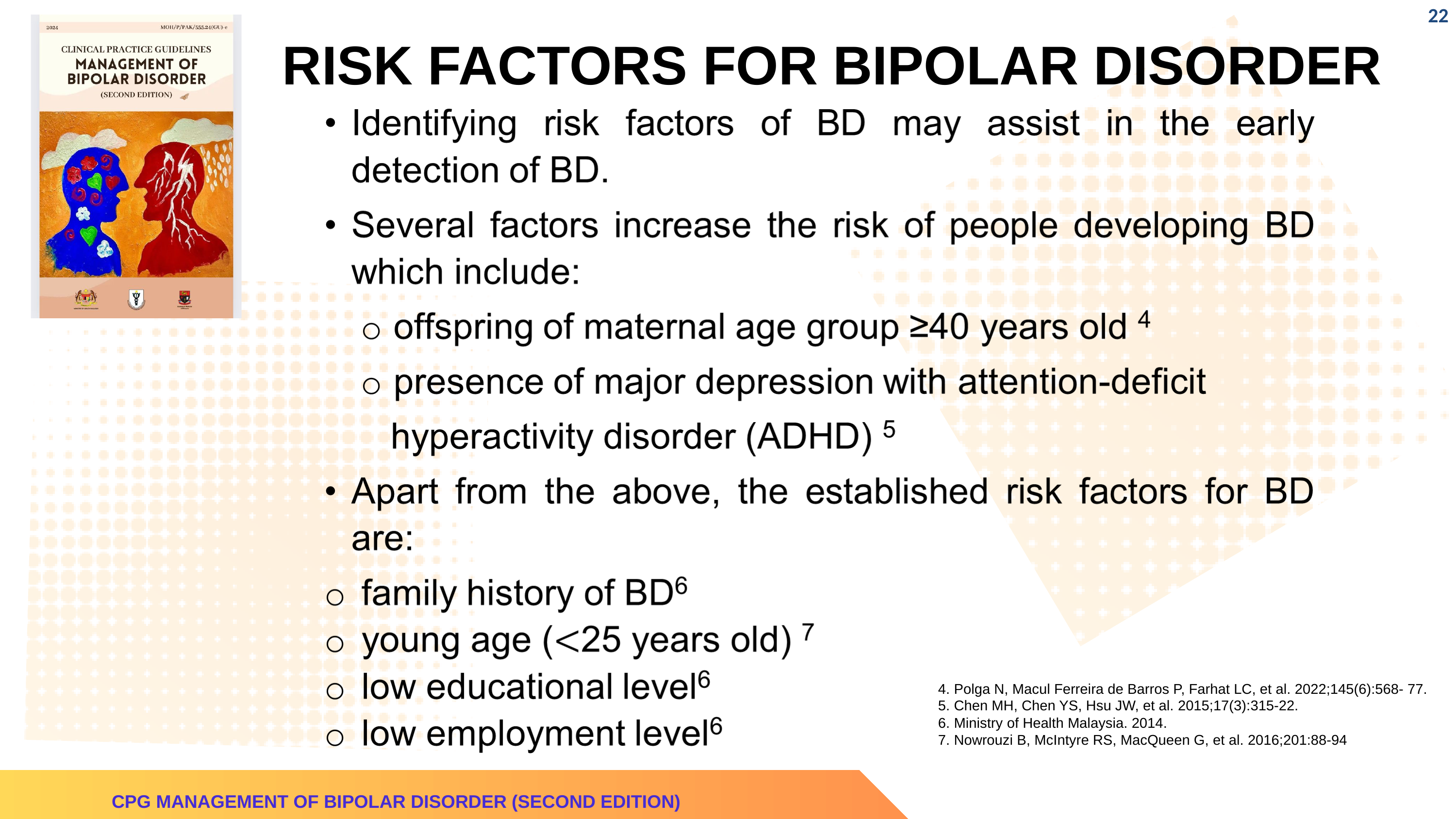

22

RISK FACTORS FOR BIPOLAR DISORDER

4. Polga N, Macul Ferreira de Barros P, Farhat LC, et al. 2022;145(6):568- 77.
5. Chen MH, Chen YS, Hsu JW, et al. 2015;17(3):315-22.
6. Ministry of Health Malaysia. 2014.
7. Nowrouzi B, McIntyre RS, MacQueen G, et al. 2016;201:88-94

CPG MANAGEMENT OF BIPOLAR DISORDER (SECOND EDITION)